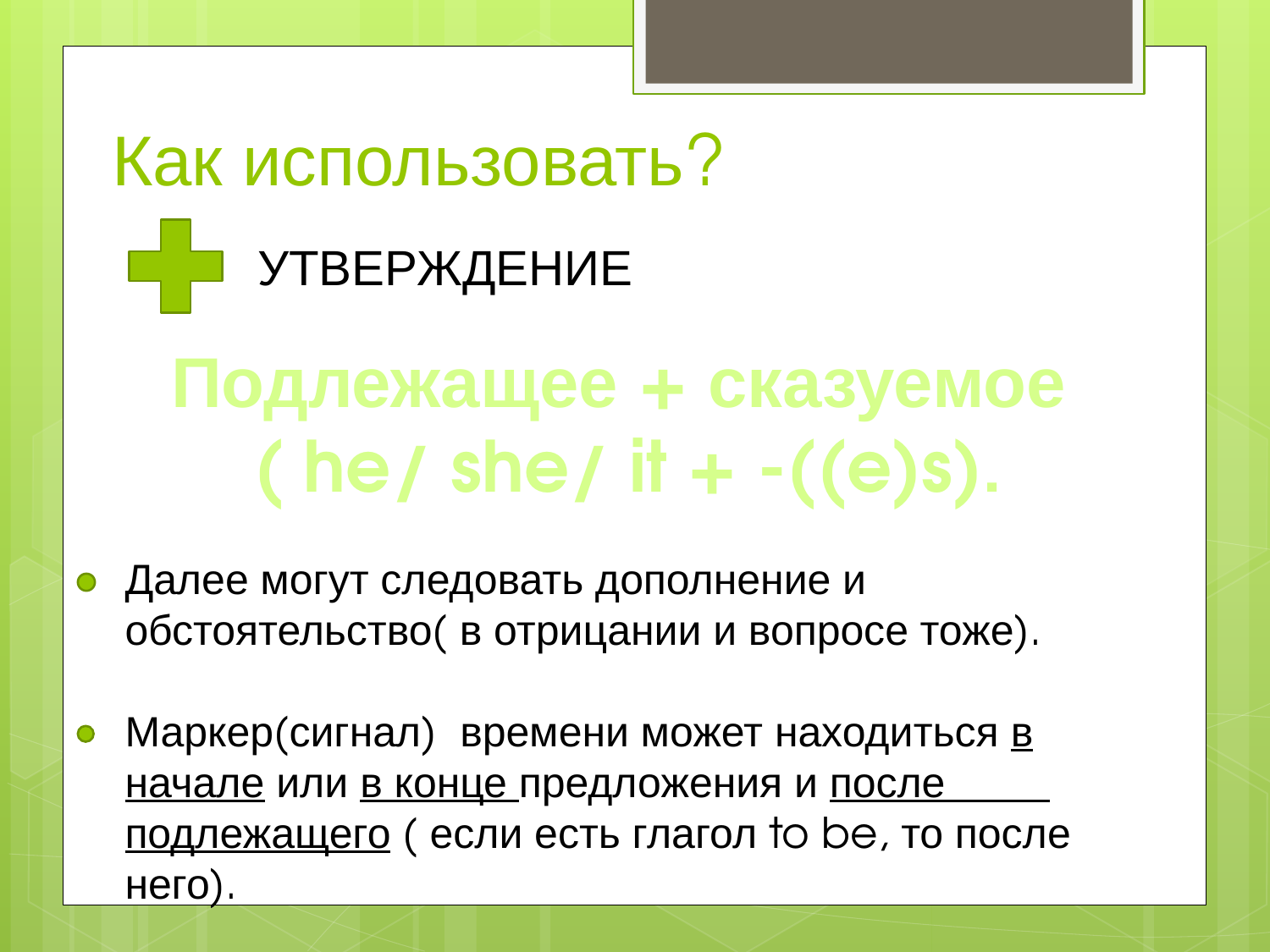

# Как использовать?

УТВЕРЖДЕНИЕ
Подлежащее + сказуемое
( he/ she/ it + -((e)s).
Далее могут следовать дополнение и обстоятельство( в отрицании и вопросе тоже).

Маркер(сигнал)  времени может находиться в начале или в конце предложения и после          подлежащего ( если есть глагол to be, то после него).